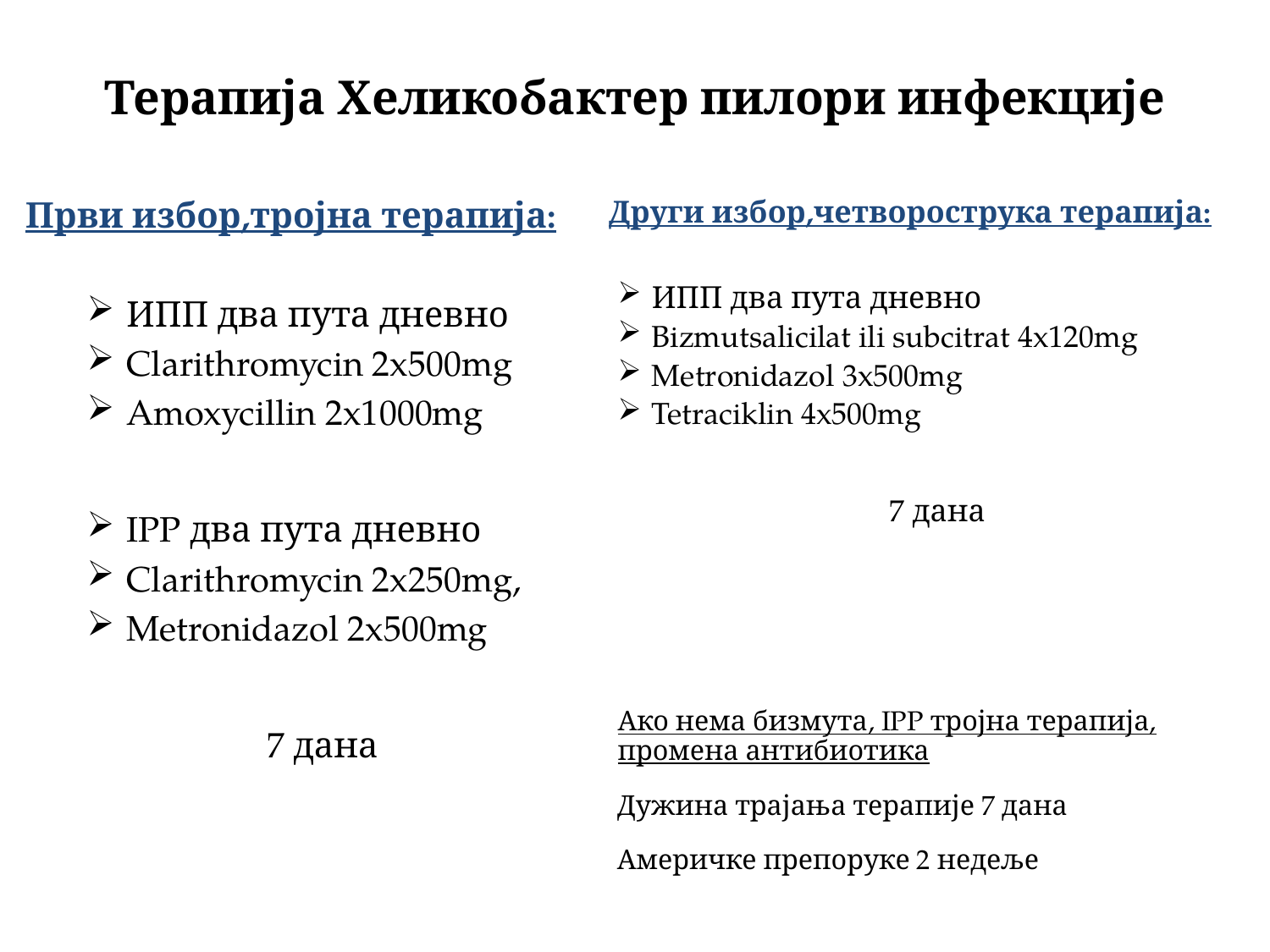

# Терапија Хеликобактер пилори инфекције
Први избор,тројна терапија:

ИПП два пута дневно
Clarithromycin 2x500mg
Amoxycillin 2x1000mg

IPP два пута дневно
Clarithromycin 2x250mg,
Metronidazol 2x500mg

7 дана

Други избор,четворострука терапија:

ИПП два пута дневно
Bizmutsalicilat ili subcitrat 4x120mg
Metronidazol 3x500mg
Tetraciklin 4x500mg

7 дана

Ако нема бизмута, IPP тројна терапија, промена антибиотика
        Дужина трајања терапије 7 дана
        Америчке препоруке 2 недеље